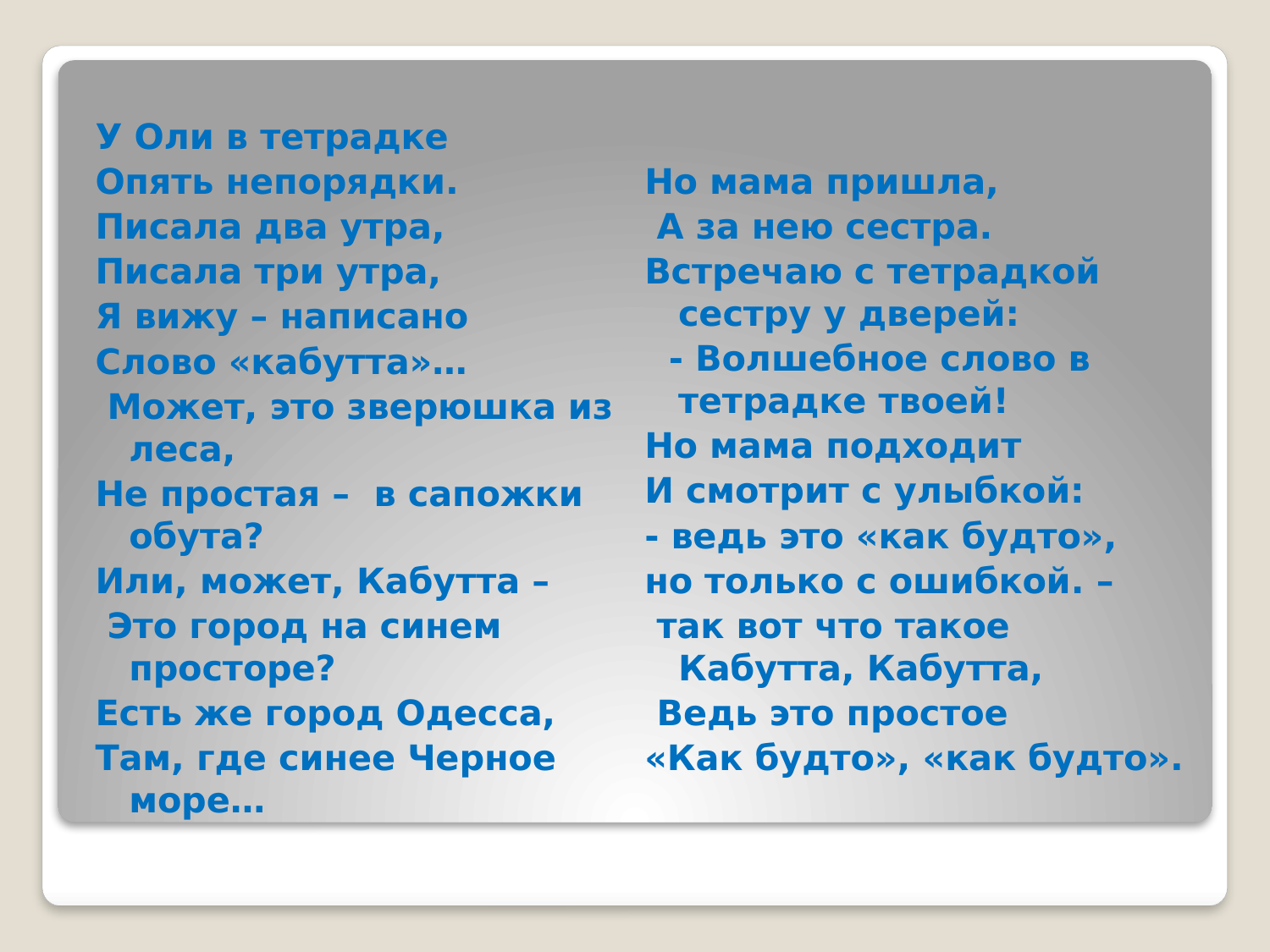

У Оли в тетрадке
Опять непорядки.
Писала два утра,
Писала три утра,
Я вижу – написано
Слово «кабутта»…
 Может, это зверюшка из леса,
Не простая –  в сапожки обута?
Или, может, Кабутта –
 Это город на синем просторе?
Есть же город Одесса,
Там, где синее Черное море…

Но мама пришла,
 А за нею сестра.
Встречаю с тетрадкой сестру у дверей:
  - Волшебное слово в тетрадке твоей!
Но мама подходит
И смотрит с улыбкой:
- ведь это «как будто»,
но только с ошибкой. –
 так вот что такое Кабутта, Кабутта,
 Ведь это простое
«Как будто», «как будто».